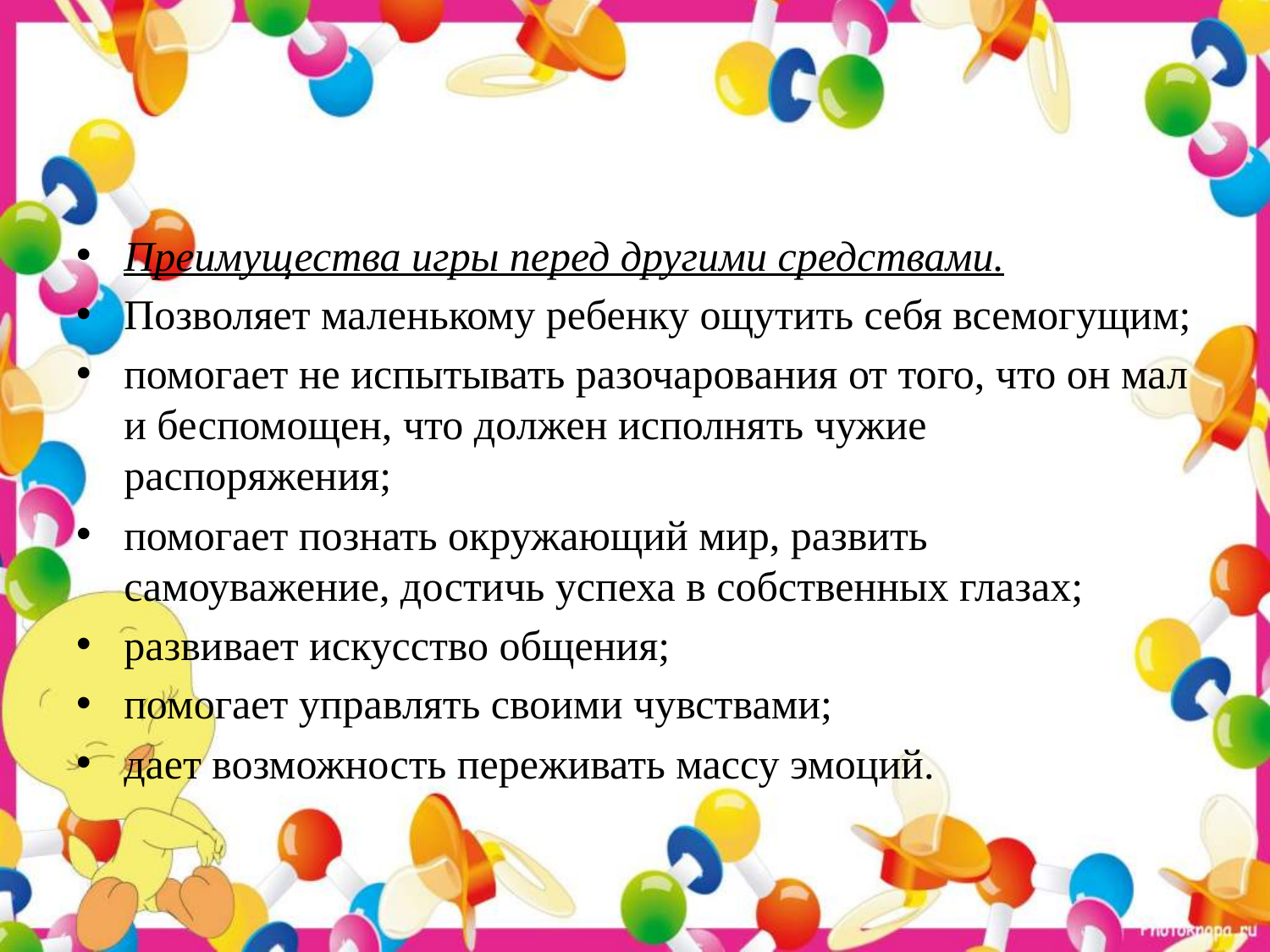

#
Преимущества игры перед другими средствами.
Позволяет маленькому ребенку ощутить себя всемогущим;
помогает не испытывать разочарования от того, что он мал и беспомощен, что должен исполнять чужие распоряжения;
помогает познать окружающий мир, развить самоуважение, достичь успеха в собственных глазах;
развивает искусство общения;
помогает управлять своими чувствами;
дает возможность переживать массу эмоций.